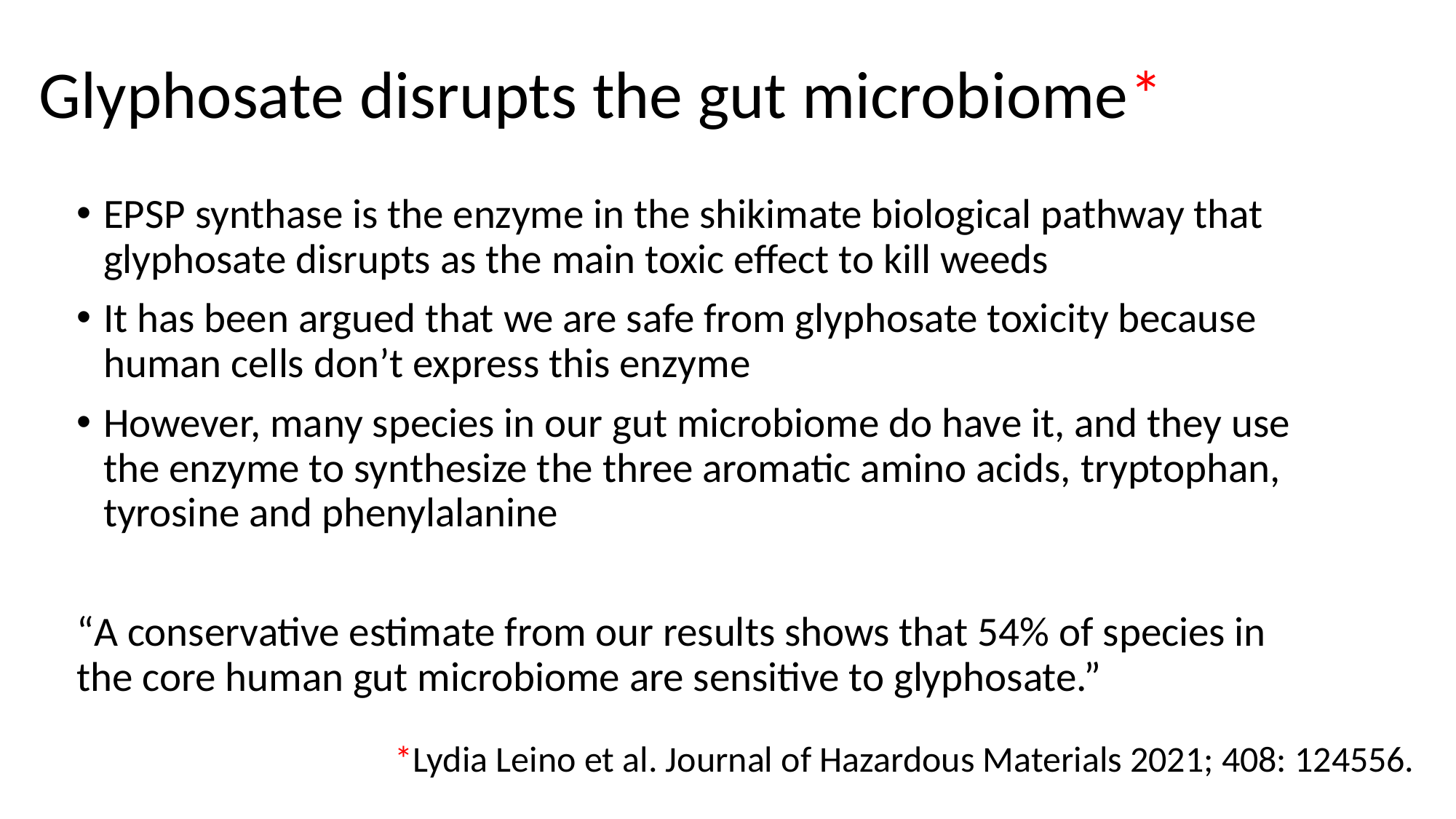

# Glyphosate disrupts the gut microbiome*
EPSP synthase is the enzyme in the shikimate biological pathway that glyphosate disrupts as the main toxic effect to kill weeds
It has been argued that we are safe from glyphosate toxicity because human cells don’t express this enzyme
However, many species in our gut microbiome do have it, and they use the enzyme to synthesize the three aromatic amino acids, tryptophan, tyrosine and phenylalanine

“A conservative estimate from our results shows that 54% of species in the core human gut microbiome are sensitive to glyphosate.”

*Lydia Leino et al. Journal of Hazardous Materials 2021; 408: 124556.